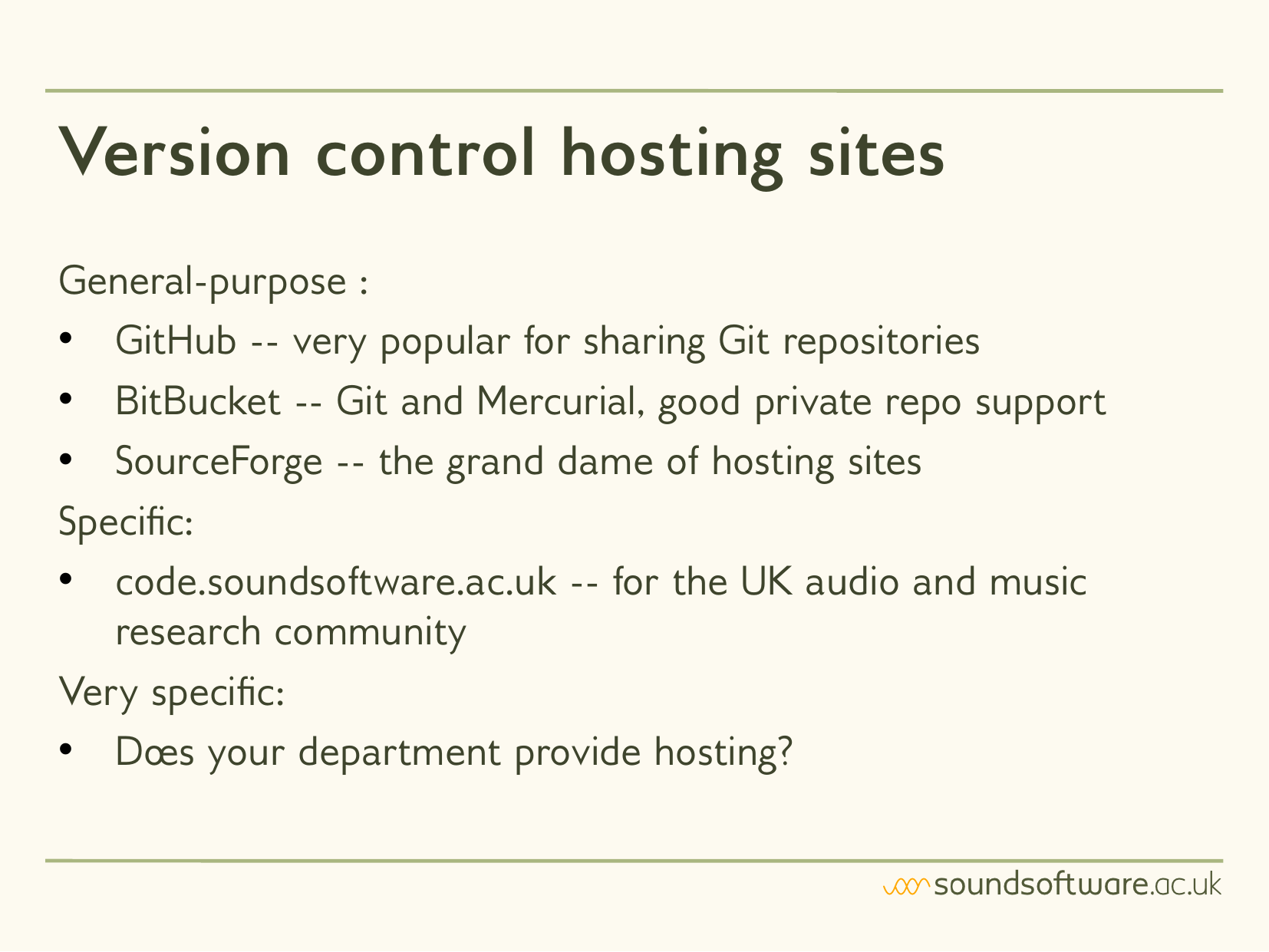

# Version control hosting sites
General-purpose :
GitHub -- very popular for sharing Git repositories
BitBucket -- Git and Mercurial, good private repo support
SourceForge -- the grand dame of hosting sites
Specific:
code.soundsoftware.ac.uk -- for the UK audio and music research community
Very specific:
Does your department provide hosting?